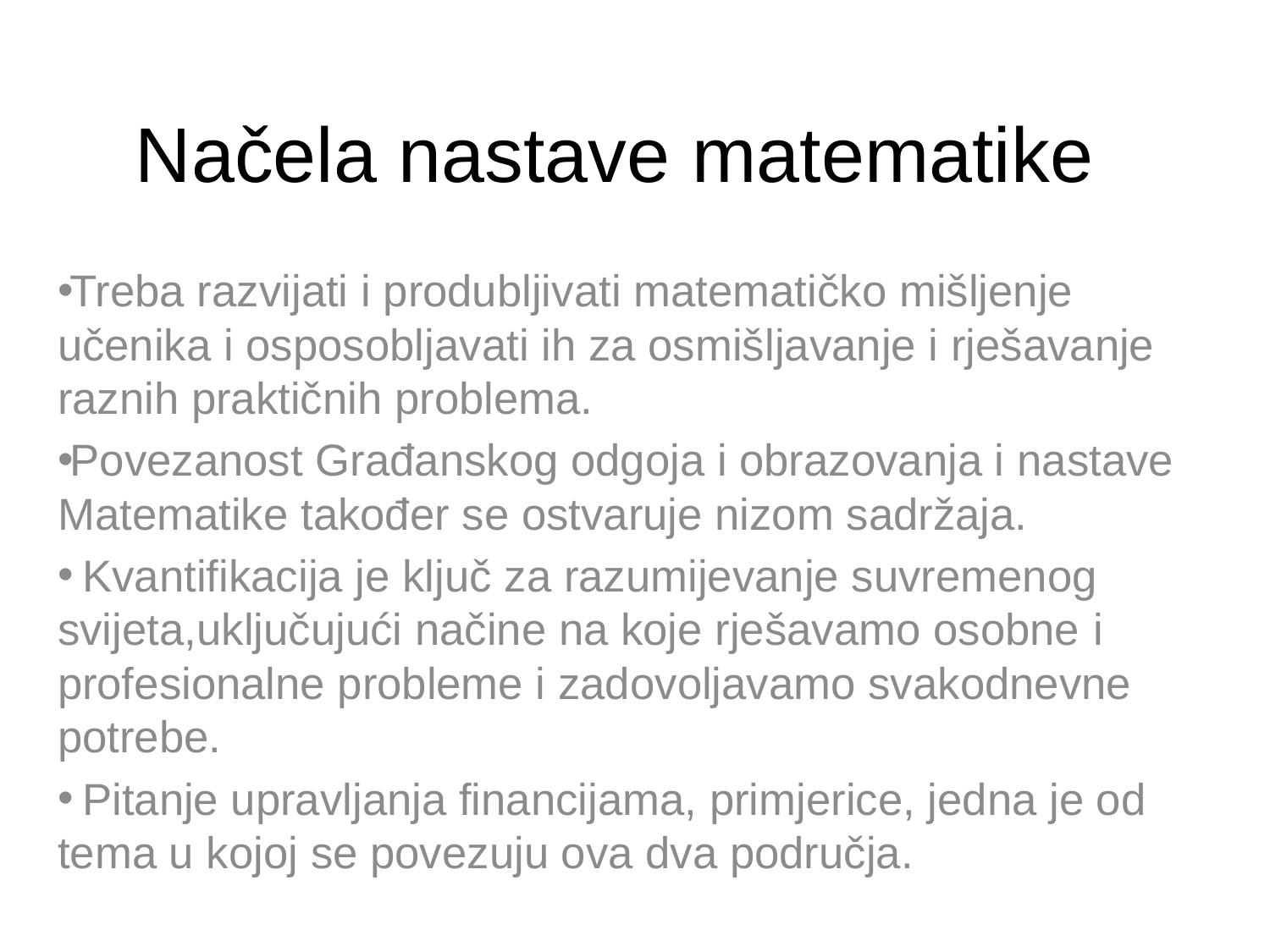

# Načela nastave matematike
Treba razvijati i produbljivati matematičko mišljenje učenika i osposobljavati ih za osmišljavanje i rješavanje raznih praktičnih problema.
Povezanost Građanskog odgoja i obrazovanja i nastave Matematike također se ostvaruje nizom sadržaja.
 Kvantifikacija je ključ za razumijevanje suvremenog svijeta,uključujući načine na koje rješavamo osobne i profesionalne probleme i zadovoljavamo svakodnevne potrebe.
 Pitanje upravljanja financijama, primjerice, jedna je od tema u kojoj se povezuju ova dva područja.